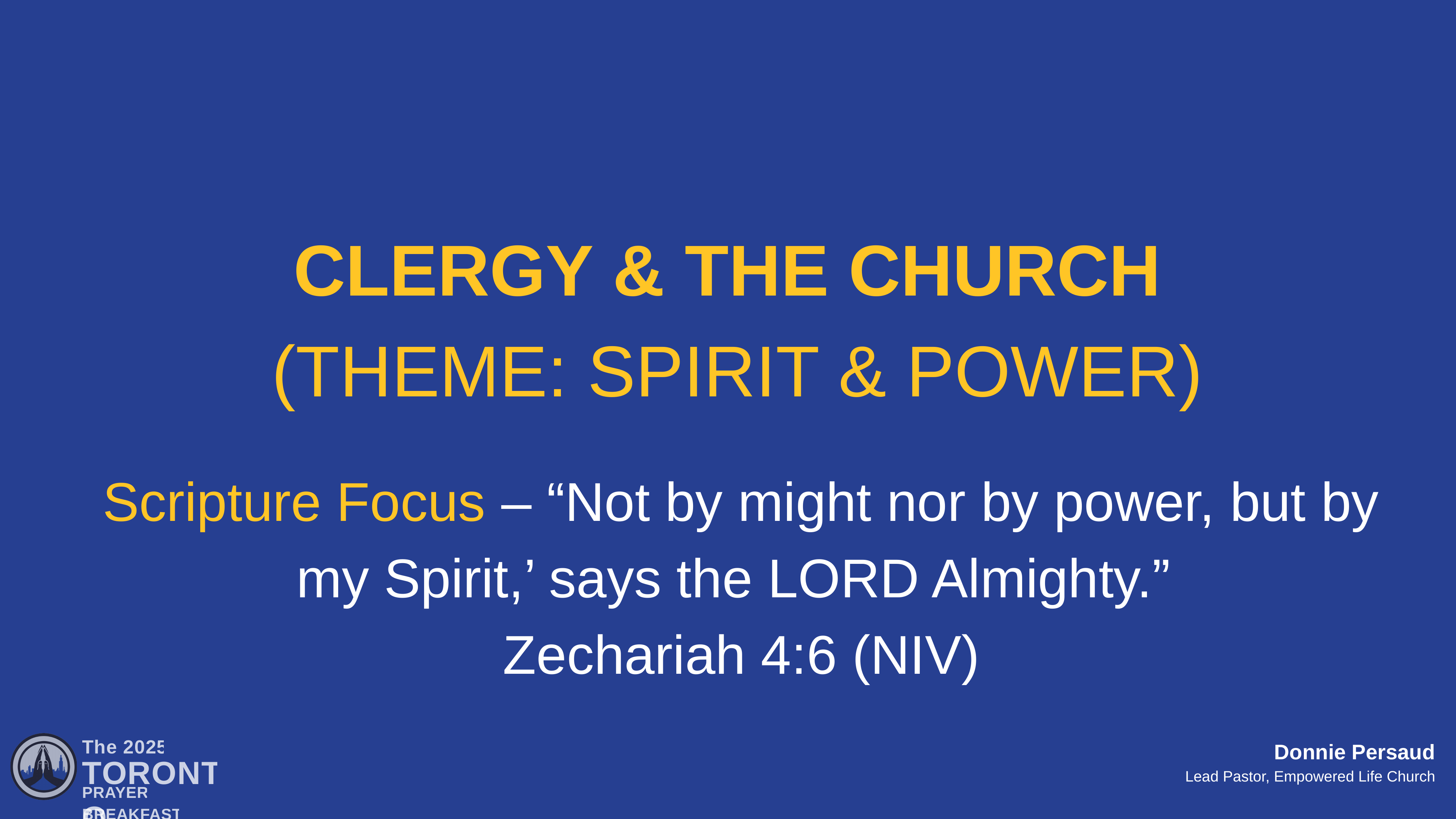

CLERGY & THE CHURCH
 (THEME: SPIRIT & POWER)
Scripture Focus – “Not by might nor by power, but by my Spirit,’ says the LORD Almighty.”
Zechariah 4:6 (NIV)

The 2025
TORONTO
PRAYER BREAKFAST
Donnie Persaud
Lead Pastor, Empowered Life Church